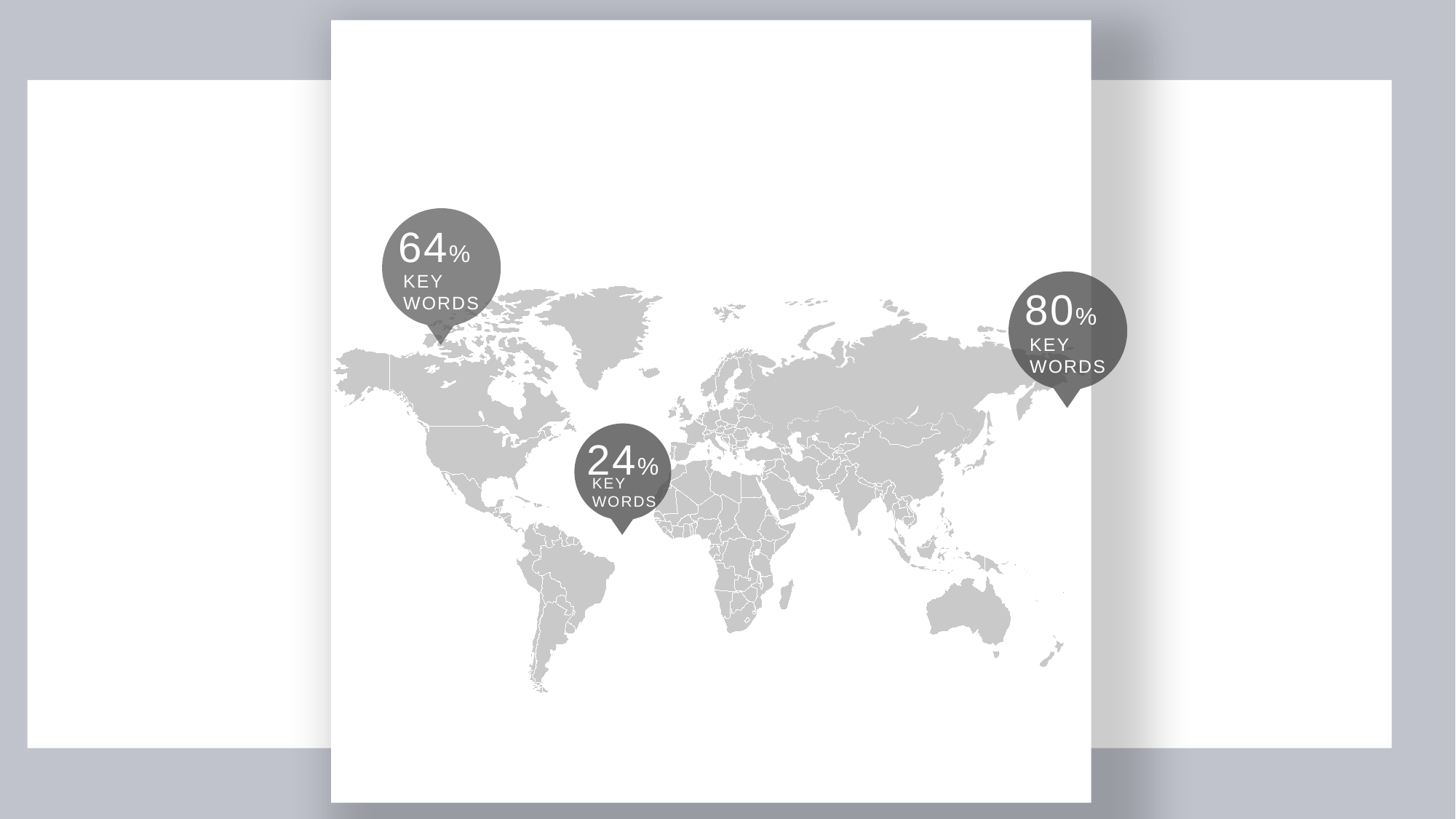

64%
KEY WORDS

80%
KEY WORDS

24%
KEY WORDS